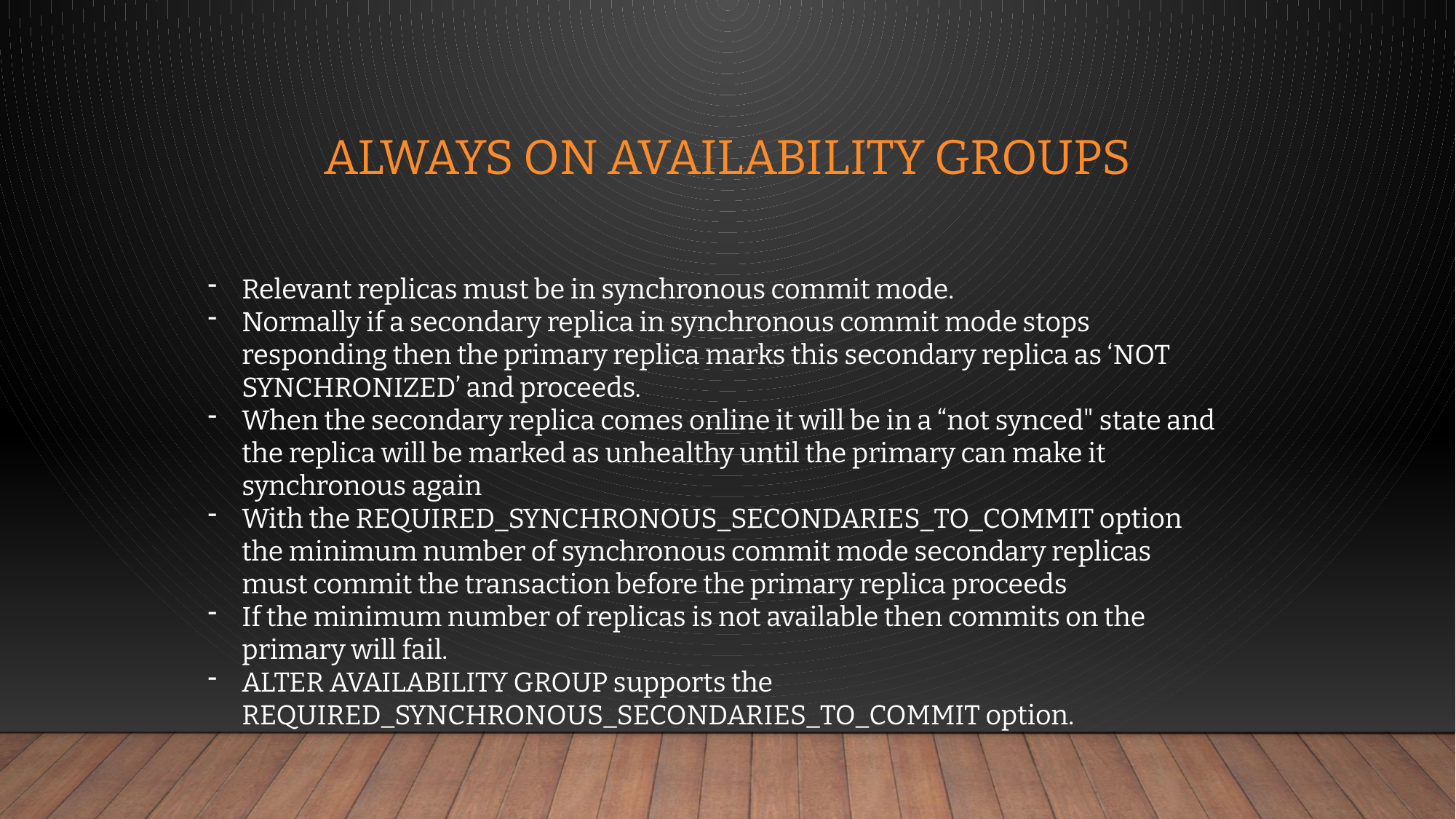

# Always On Availability GroupS

Relevant replicas must be in synchronous commit mode.
Normally if a secondary replica in synchronous commit mode stops responding then the primary replica marks this secondary replica as ‘NOT SYNCHRONIZED’ and proceeds.
When the secondary replica comes online it will be in a “not synced" state and the replica will be marked as unhealthy until the primary can make it synchronous again
With the REQUIRED_SYNCHRONOUS_SECONDARIES_TO_COMMIT option the minimum number of synchronous commit mode secondary replicas must commit the transaction before the primary replica proceeds
If the minimum number of replicas is not available then commits on the primary will fail.
ALTER AVAILABILITY GROUP supports the REQUIRED_SYNCHRONOUS_SECONDARIES_TO_COMMIT option.